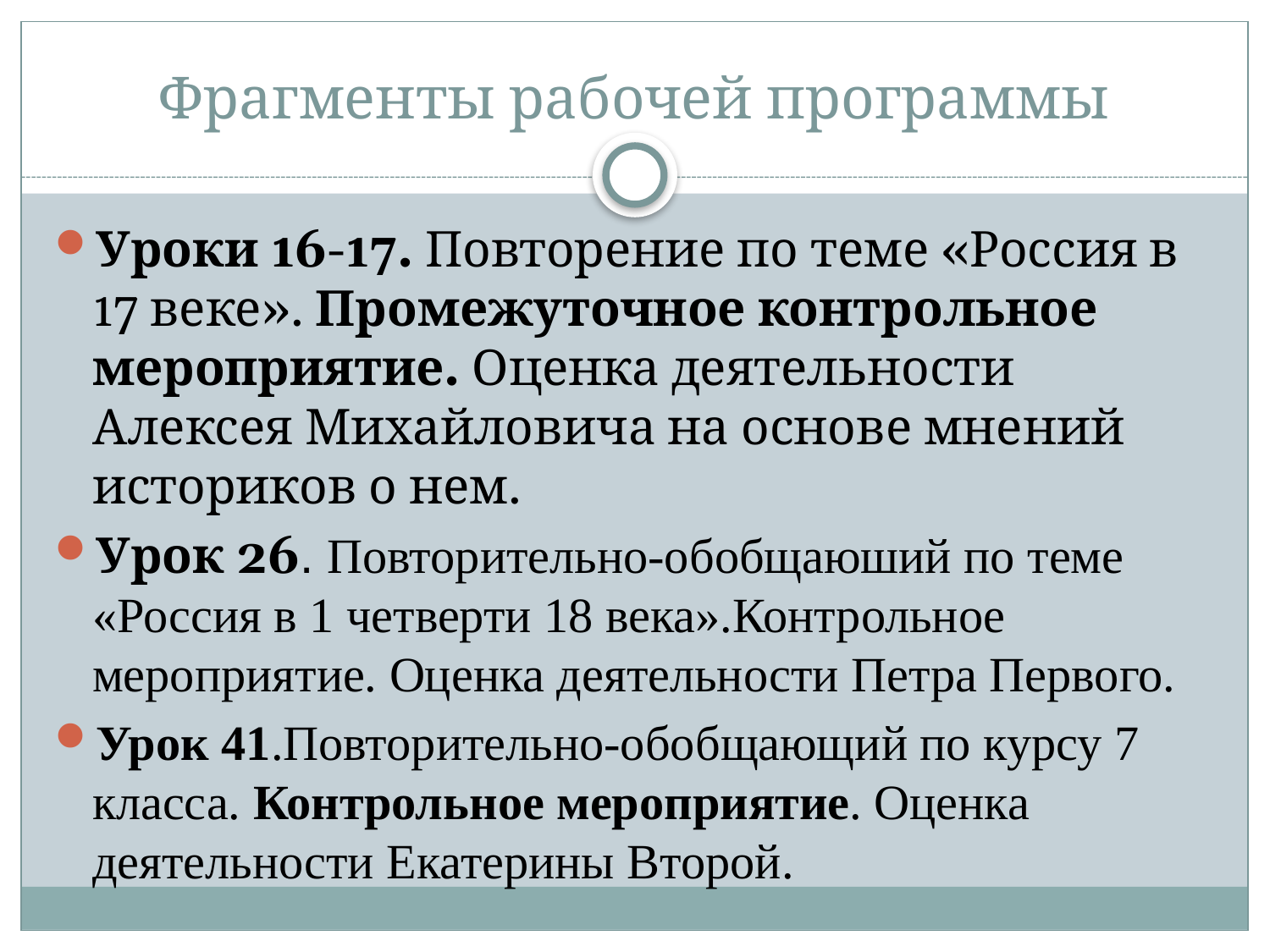

Фрагменты рабочей программы
Уроки 16-17. Повторение по теме «Россия в 17 веке». Промежуточное контрольное мероприятие. Оценка деятельности Алексея Михайловича на основе мнений историков о нем.
Урок 26. Повторительно-обобщаюший по теме «Россия в 1 четверти 18 века».Контрольное мероприятие. Оценка деятельности Петра Первого.
Урок 41.Повторительно-обобщающий по курсу 7 класса. Контрольное мероприятие. Оценка деятельности Екатерины Второй.